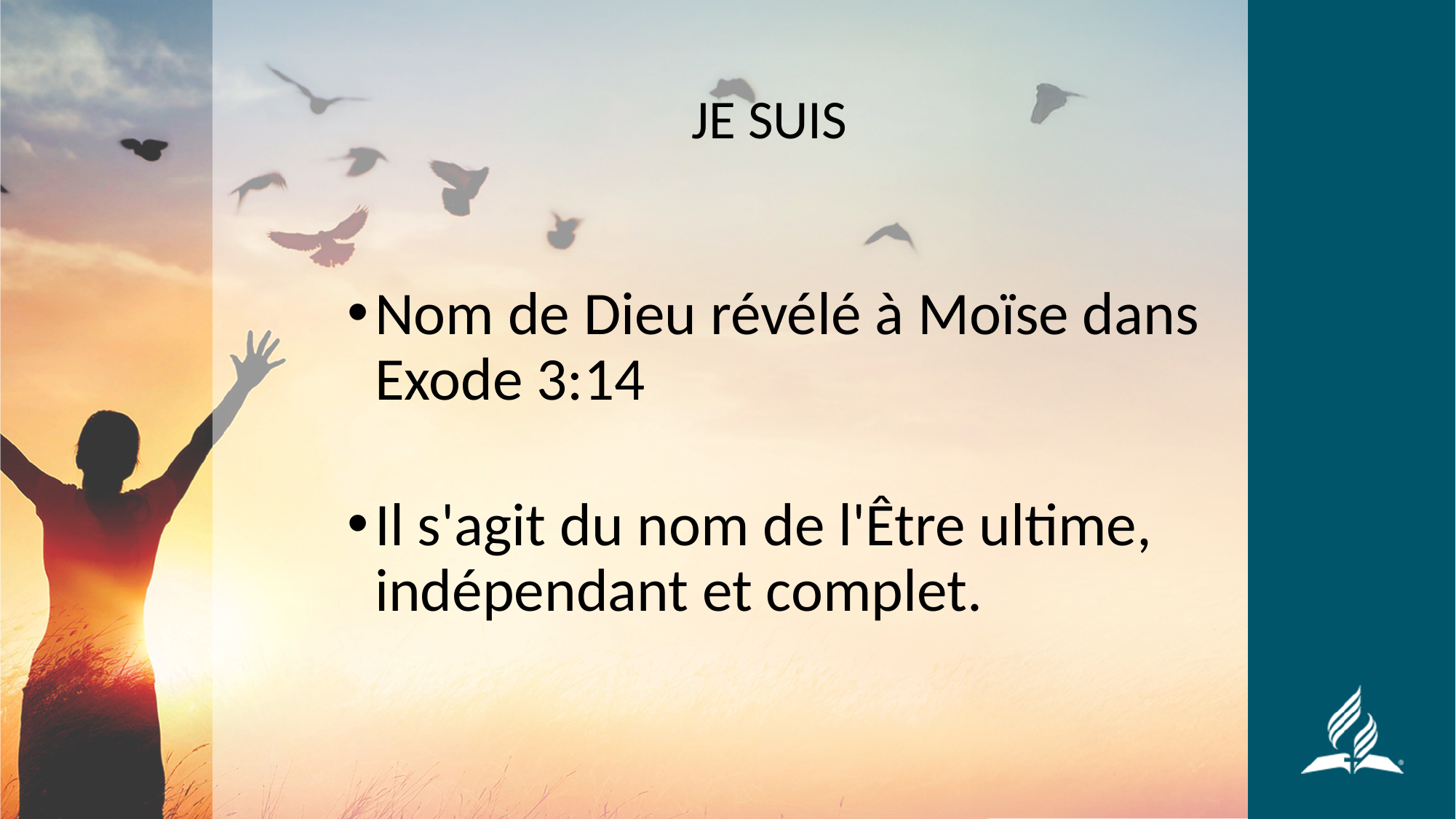

# JE SUIS

Nom de Dieu révélé à Moïse dans Exode 3:14
Il s'agit du nom de l'Être ultime, indépendant et complet.